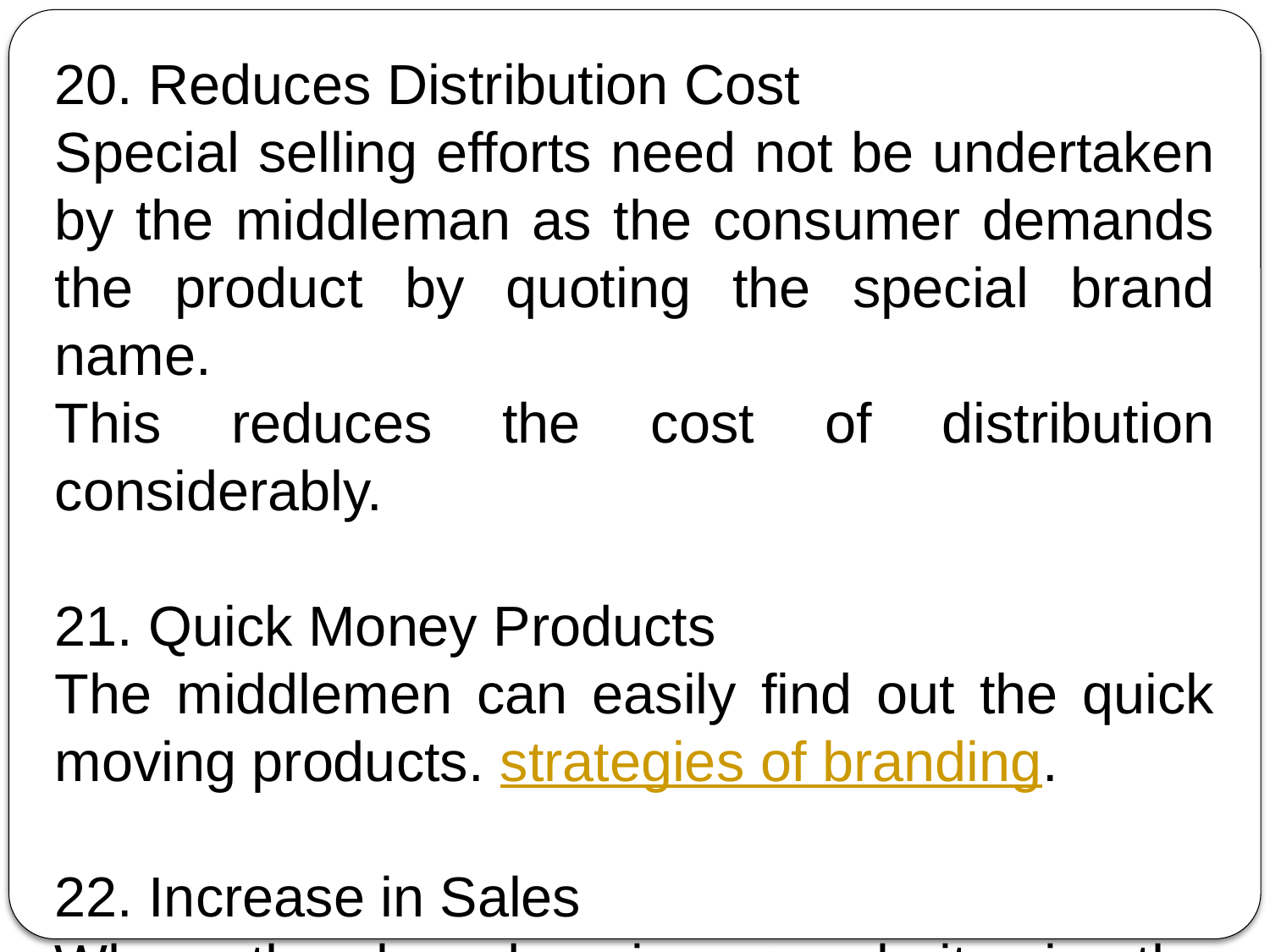

20. Reduces Distribution Cost
Special selling efforts need not be undertaken by the middleman as the consumer demands the product by quoting the special brand name.
This reduces the cost of distribution considerably.

21. Quick Money Products
The middlemen can easily find out the quick moving products. strategies of branding.

22. Increase in Sales
When the brand gains popularity in the market, sales of the middleman are automatically increased.